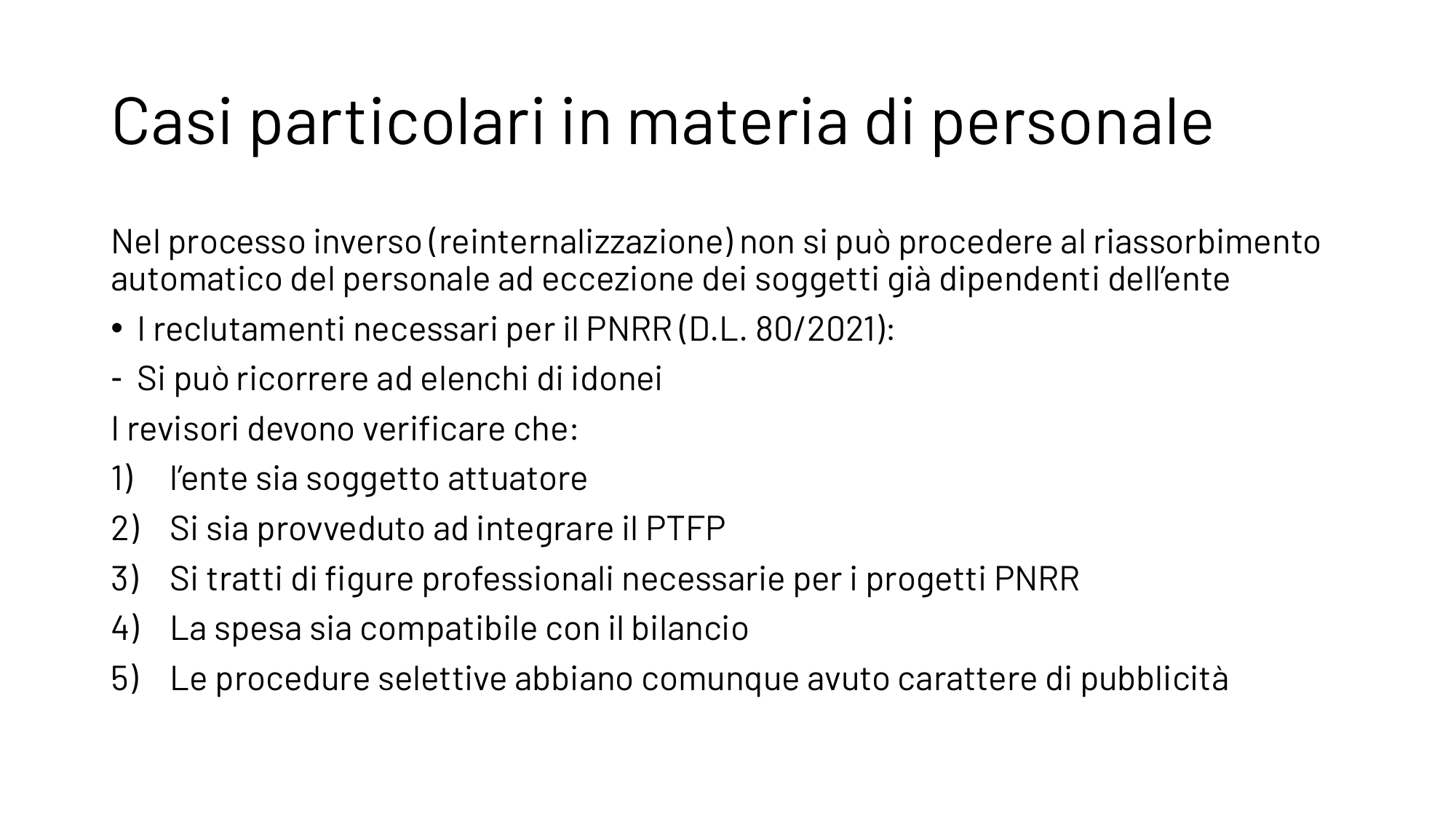

# Casi particolari in materia di personale
Nel processo inverso (reinternalizzazione) non si può procedere al riassorbimento automatico del personale ad eccezione dei soggetti già dipendenti dell’ente
I reclutamenti necessari per il PNRR (D.L. 80/2021):
Si può ricorrere ad elenchi di idonei
I revisori devono verificare che:
l’ente sia soggetto attuatore
Si sia provveduto ad integrare il PTFP
Si tratti di figure professionali necessarie per i progetti PNRR
La spesa sia compatibile con il bilancio
Le procedure selettive abbiano comunque avuto carattere di pubblicità